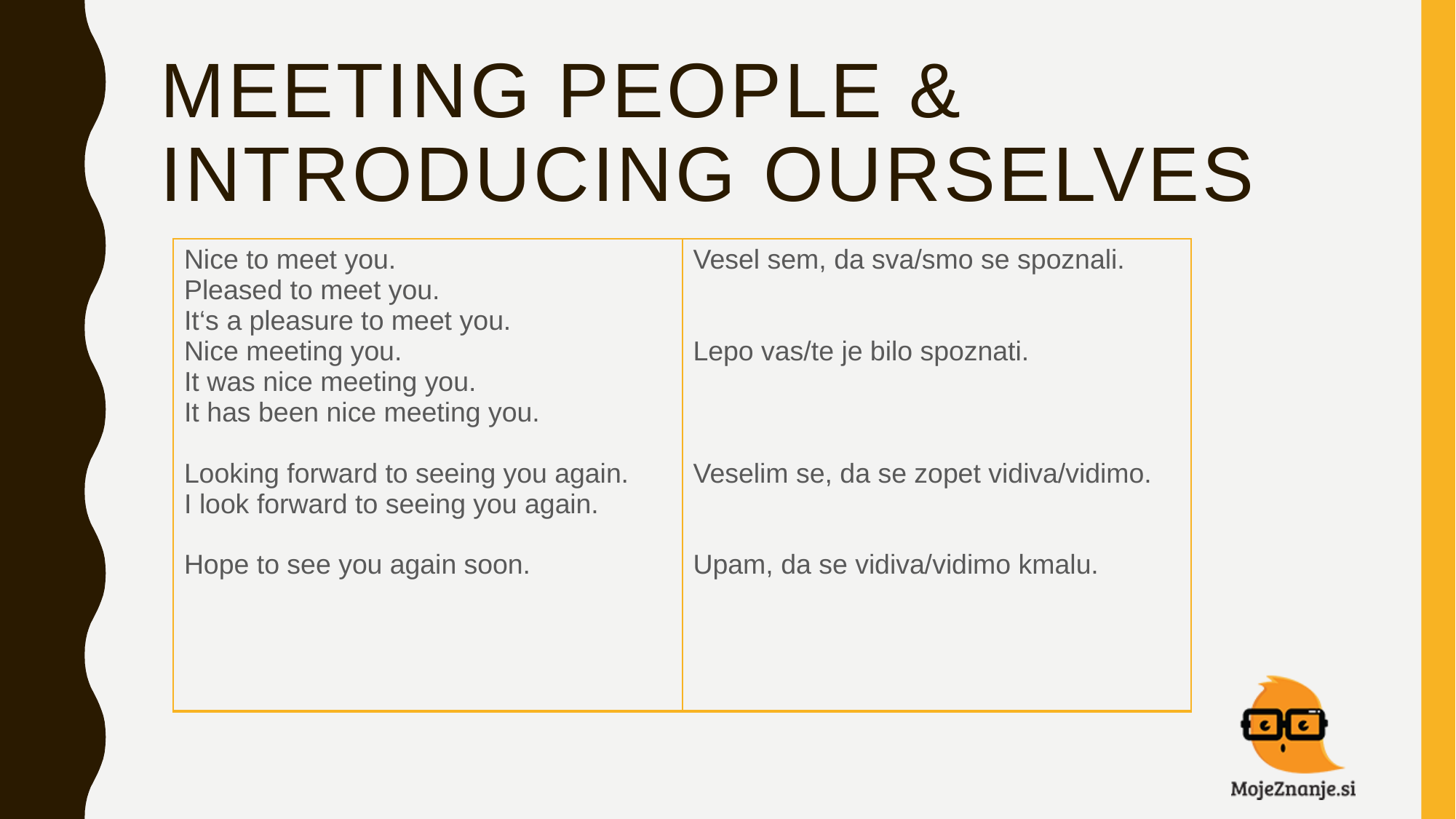

# MEETING PEOPLE & INTRODUCING OURSELVES
| Nice to meet you. Pleased to meet you. It‘s a pleasure to meet you. Nice meeting you. It was nice meeting you. It has been nice meeting you. Looking forward to seeing you again. I look forward to seeing you again. Hope to see you again soon. | Vesel sem, da sva/smo se spoznali. Lepo vas/te je bilo spoznati. Veselim se, da se zopet vidiva/vidimo. Upam, da se vidiva/vidimo kmalu. |
| --- | --- |